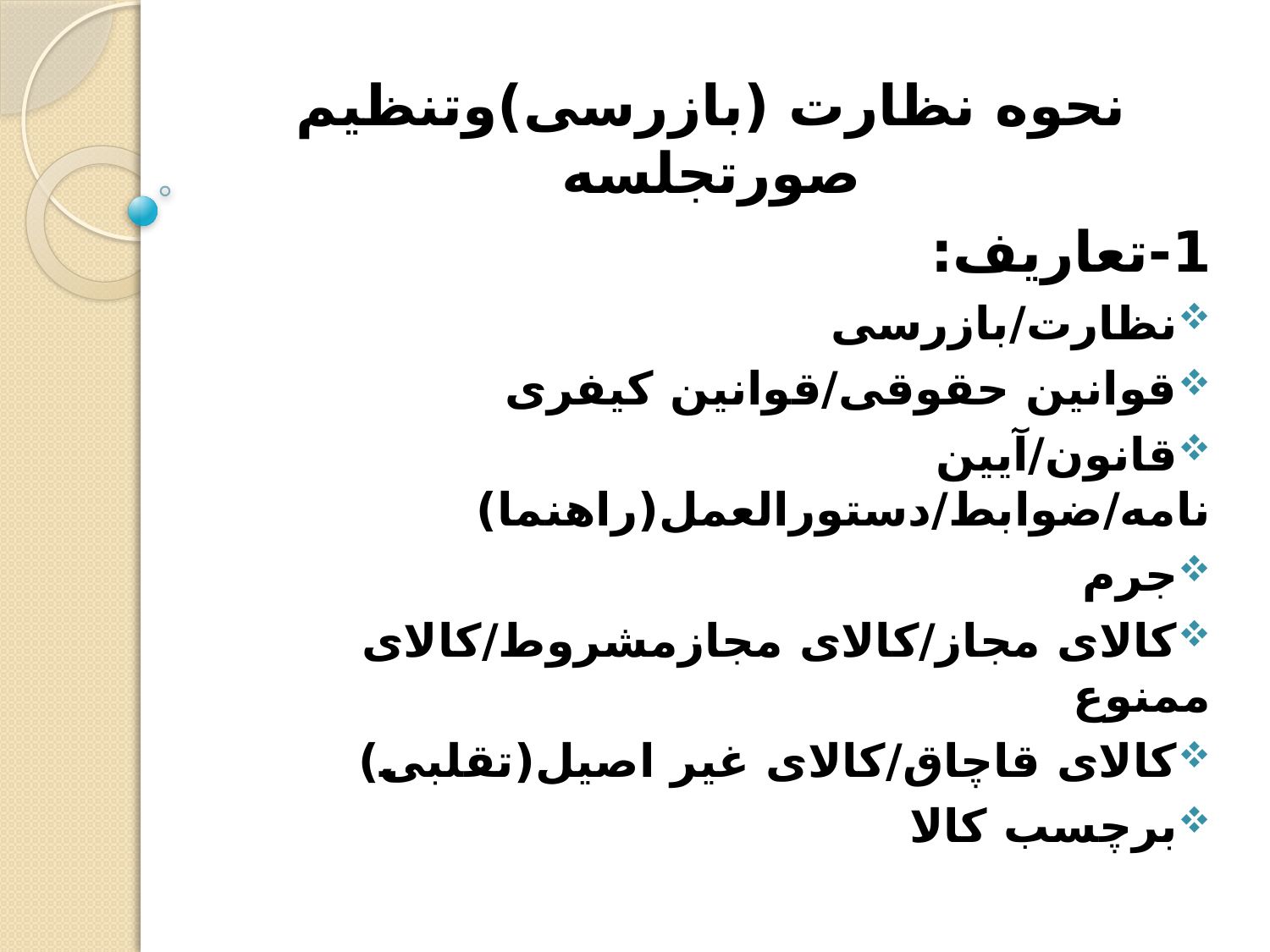

نحوه نظارت (بازرسی)وتنظیم صورتجلسه
1-تعاریف:
نظارت/بازرسی
قوانین حقوقی/قوانین کیفری
قانون/آیین نامه/ضوابط/دستورالعمل(راهنما)
جرم
کالای مجاز/کالای مجازمشروط/کالای ممنوع
کالای قاچاق/کالای غیر اصیل(تقلبی)
برچسب کالا